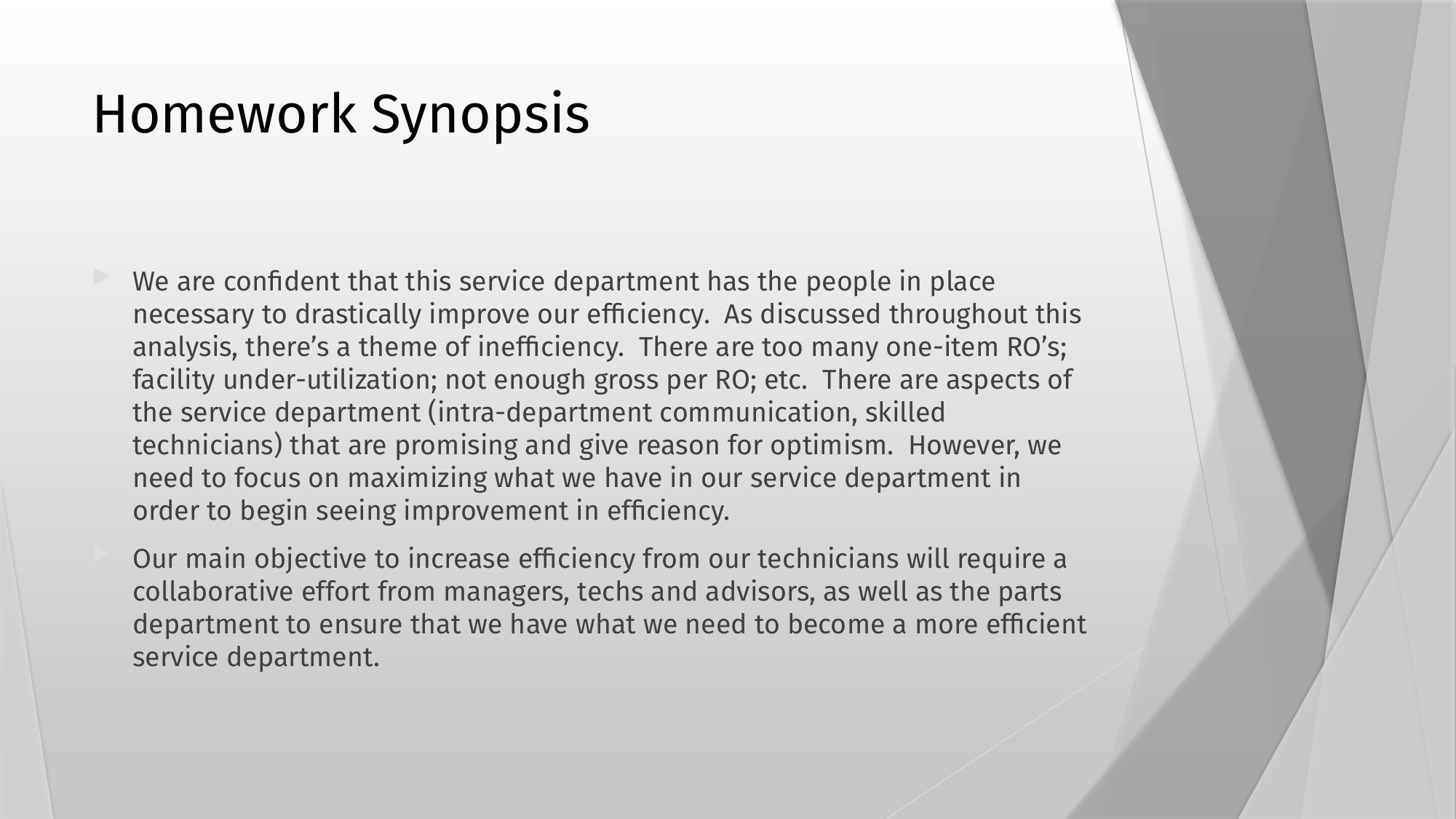

# Homework Synopsis
We are confident that this service department has the people in place necessary to drastically improve our efficiency.  As discussed throughout this analysis, there’s a theme of inefficiency.  There are too many one-item RO’s; facility under-utilization; not enough gross per RO; etc.  There are aspects of the service department (intra-department communication, skilled technicians) that are promising and give reason for optimism.  However, we need to focus on maximizing what we have in our service department in order to begin seeing improvement in efficiency.
Our main objective to increase efficiency from our technicians will require a collaborative effort from managers, techs and advisors, as well as the parts department to ensure that we have what we need to become a more efficient service department.